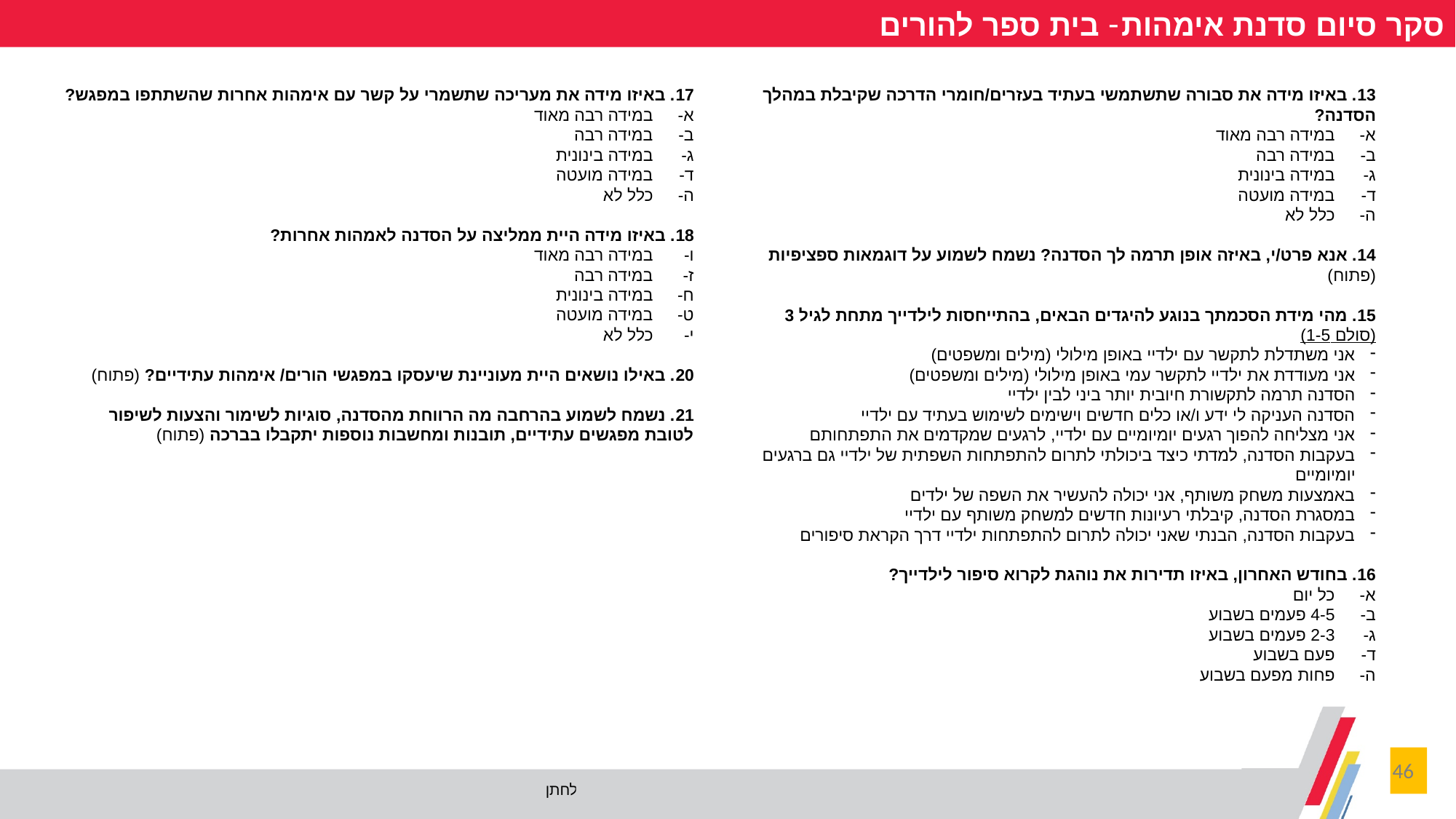

סקר סיום סדנת אימהות- בית ספר להורים
17. באיזו מידה את מעריכה שתשמרי על קשר עם אימהות אחרות שהשתתפו במפגש?
במידה רבה מאוד
במידה רבה
במידה בינונית
במידה מועטה
כלל לא

18. באיזו מידה היית ממליצה על הסדנה לאמהות אחרות?
במידה רבה מאוד
במידה רבה
במידה בינונית
במידה מועטה
כלל לא

20. באילו נושאים היית מעוניינת שיעסקו במפגשי הורים/ אימהות עתידיים? (פתוח)

21. נשמח לשמוע בהרחבה מה הרווחת מהסדנה, סוגיות לשימור והצעות לשיפור לטובת מפגשים עתידיים, תובנות ומחשבות נוספות יתקבלו בברכה (פתוח)
13. באיזו מידה את סבורה שתשתמשי בעתיד בעזרים/חומרי הדרכה שקיבלת במהלך הסדנה?
במידה רבה מאוד
במידה רבה
במידה בינונית
במידה מועטה
כלל לא

14. אנא פרט/י, באיזה אופן תרמה לך הסדנה? נשמח לשמוע על דוגמאות ספציפיות (פתוח)

15. מהי מידת הסכמתך בנוגע להיגדים הבאים, בהתייחסות לילדייך מתחת לגיל 3 (סולם 1-5)
אני משתדלת לתקשר עם ילדיי באופן מילולי (מילים ומשפטים)
אני מעודדת את ילדיי לתקשר עמי באופן מילולי (מילים ומשפטים)
הסדנה תרמה לתקשורת חיובית יותר ביני לבין ילדיי
הסדנה העניקה לי ידע ו/או כלים חדשים וישימים לשימוש בעתיד עם ילדיי
אני מצליחה להפוך רגעים יומיומיים עם ילדיי, לרגעים שמקדמים את התפתחותם
בעקבות הסדנה, למדתי כיצד ביכולתי לתרום להתפתחות השפתית של ילדיי גם ברגעים יומיומיים
באמצעות משחק משותף, אני יכולה להעשיר את השפה של ילדים
במסגרת הסדנה, קיבלתי רעיונות חדשים למשחק משותף עם ילדיי
בעקבות הסדנה, הבנתי שאני יכולה לתרום להתפתחות ילדיי דרך הקראת סיפורים

16. בחודש האחרון, באיזו תדירות את נוהגת לקרוא סיפור לילדייך?
כל יום
4-5 פעמים בשבוע
2-3 פעמים בשבוע
פעם בשבוע
פחות מפעם בשבוע

46